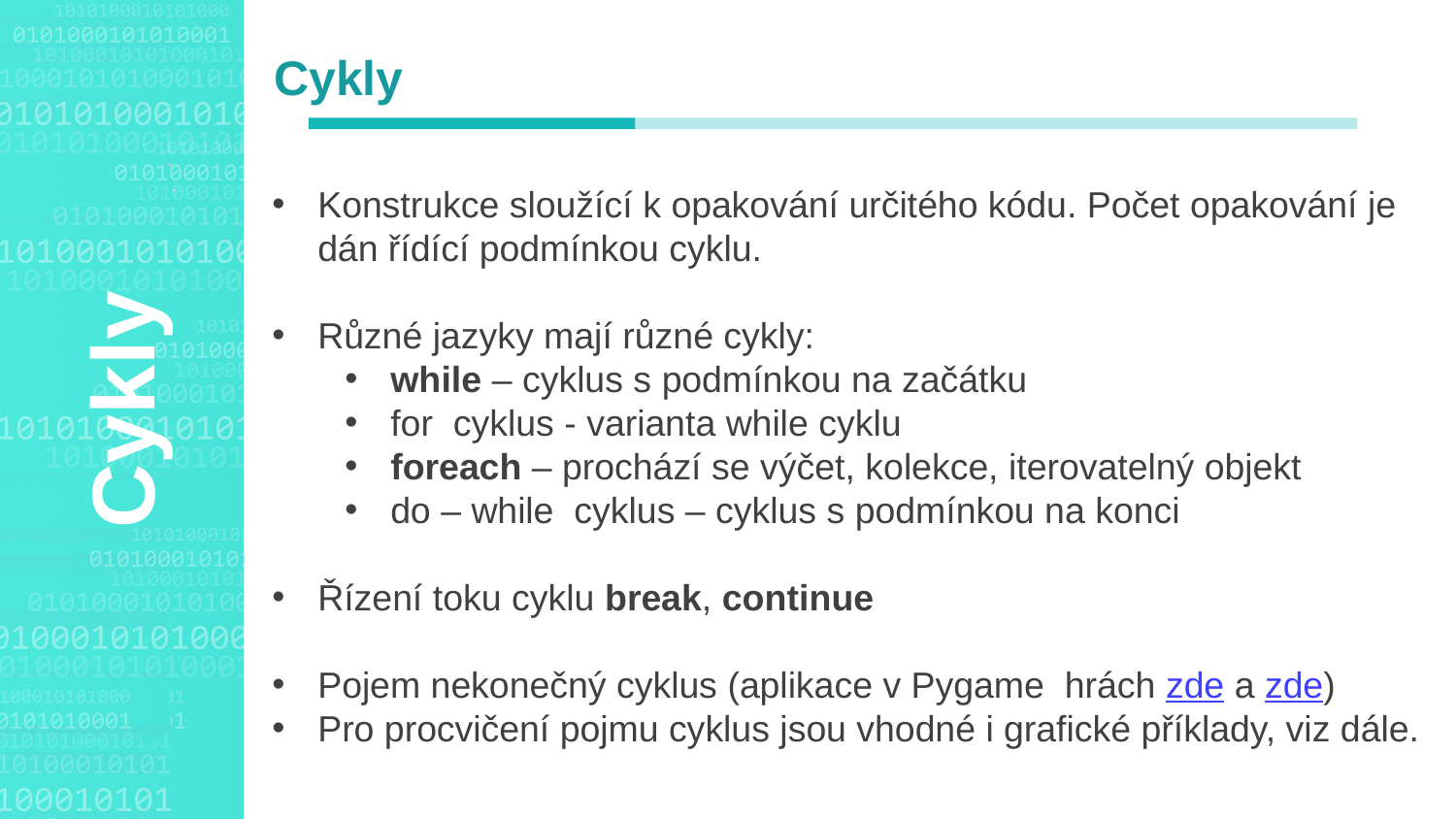

Cykly

Konstrukce sloužící k opakování určitého kódu. Počet opakování je dán řídící podmínkou cyklu.

Různé jazyky mají různé cykly:
while – cyklus s podmínkou na začátku
for  cyklus - varianta while cyklu
foreach – prochází se výčet, kolekce, iterovatelný objekt
do – while  cyklus – cyklus s podmínkou na konci

Řízení toku cyklu break, continue

Pojem nekonečný cyklus (aplikace v Pygame  hrách zde a zde)
Pro procvičení pojmu cyklus jsou vhodné i grafické příklady, viz dále.

Agenda Style

Cykly